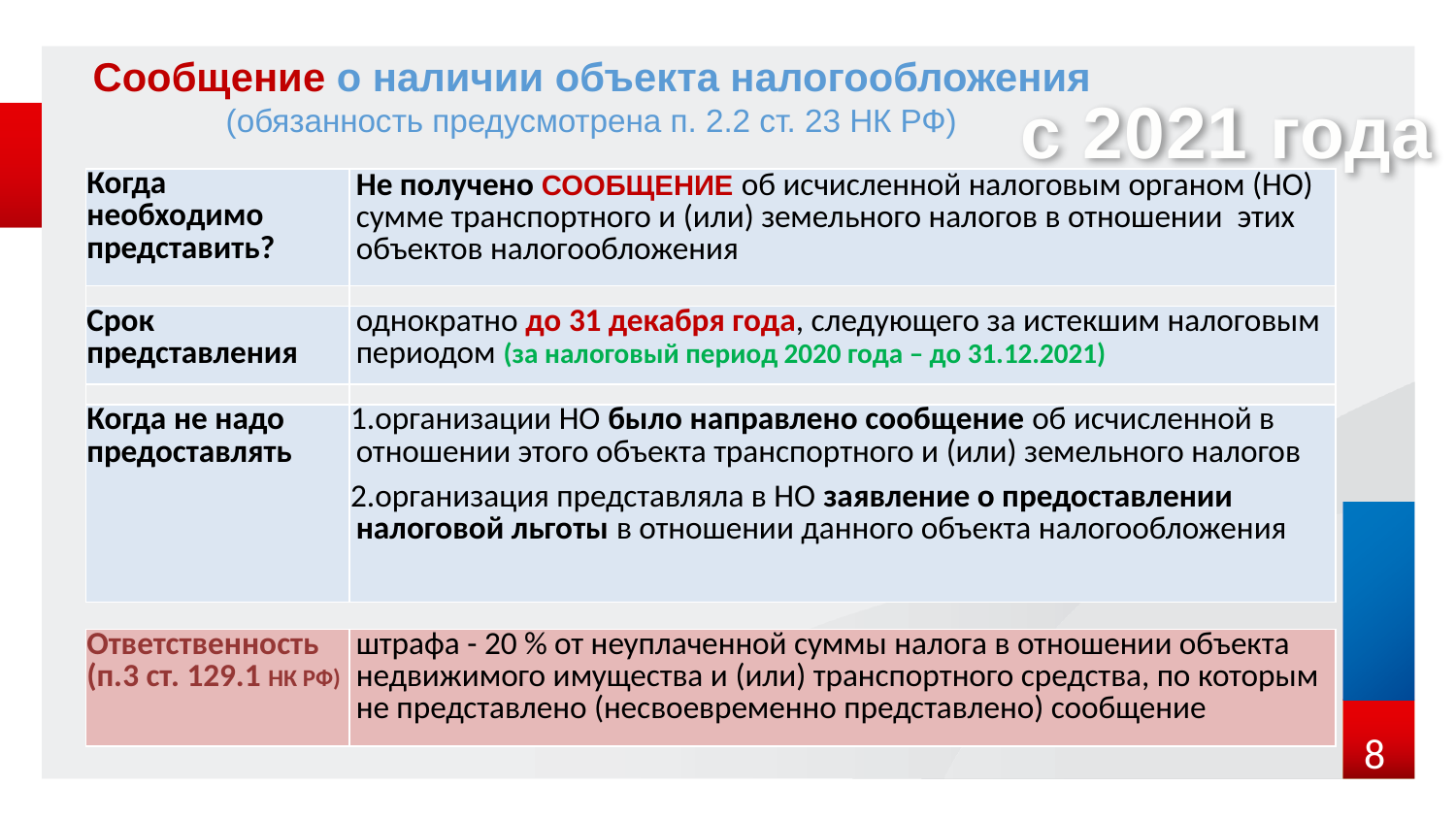

Сообщение о наличии объекта налогообложения
(обязанность предусмотрена п. 2.2 ст. 23 НК РФ)
с 2021 года
| Когда необходимо представить? | Не получено СООБЩЕНИЕ об исчисленной налоговым органом (НО) сумме транспортного и (или) земельного налогов в отношении этих объектов налогообложения |
| --- | --- |
|  |  |
| Срок представления | однократно до 31 декабря года, следующего за истекшим налоговым периодом (за налоговый период 2020 года – до 31.12.2021) |
|  |  |
| Когда не надо предоставлять | организации НО было направлено сообщение об исчисленной в отношении этого объекта транспортного и (или) земельного налогов организация представляла в НО заявление о предоставлении налоговой льготы в отношении данного объекта налогообложения |
.
| Ответственность (п.3 ст. 129.1 НК РФ) | штрафа - 20 % от неуплаченной суммы налога в отношении объекта недвижимого имущества и (или) транспортного средства, по которым не представлено (несвоевременно представлено) сообщение |
| --- | --- |
8